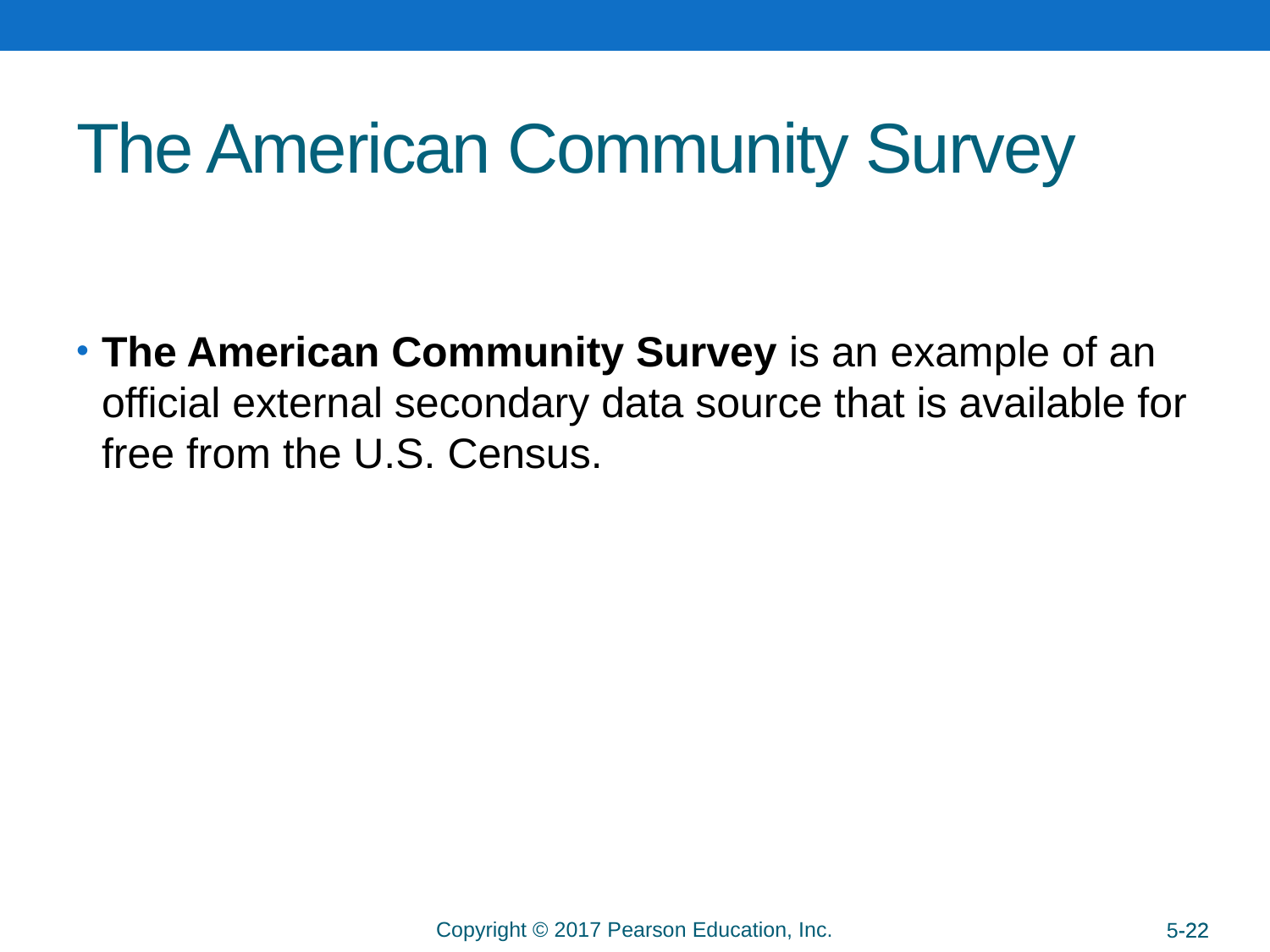

# The American Community Survey
The American Community Survey is an example of an official external secondary data source that is available for free from the U.S. Census.